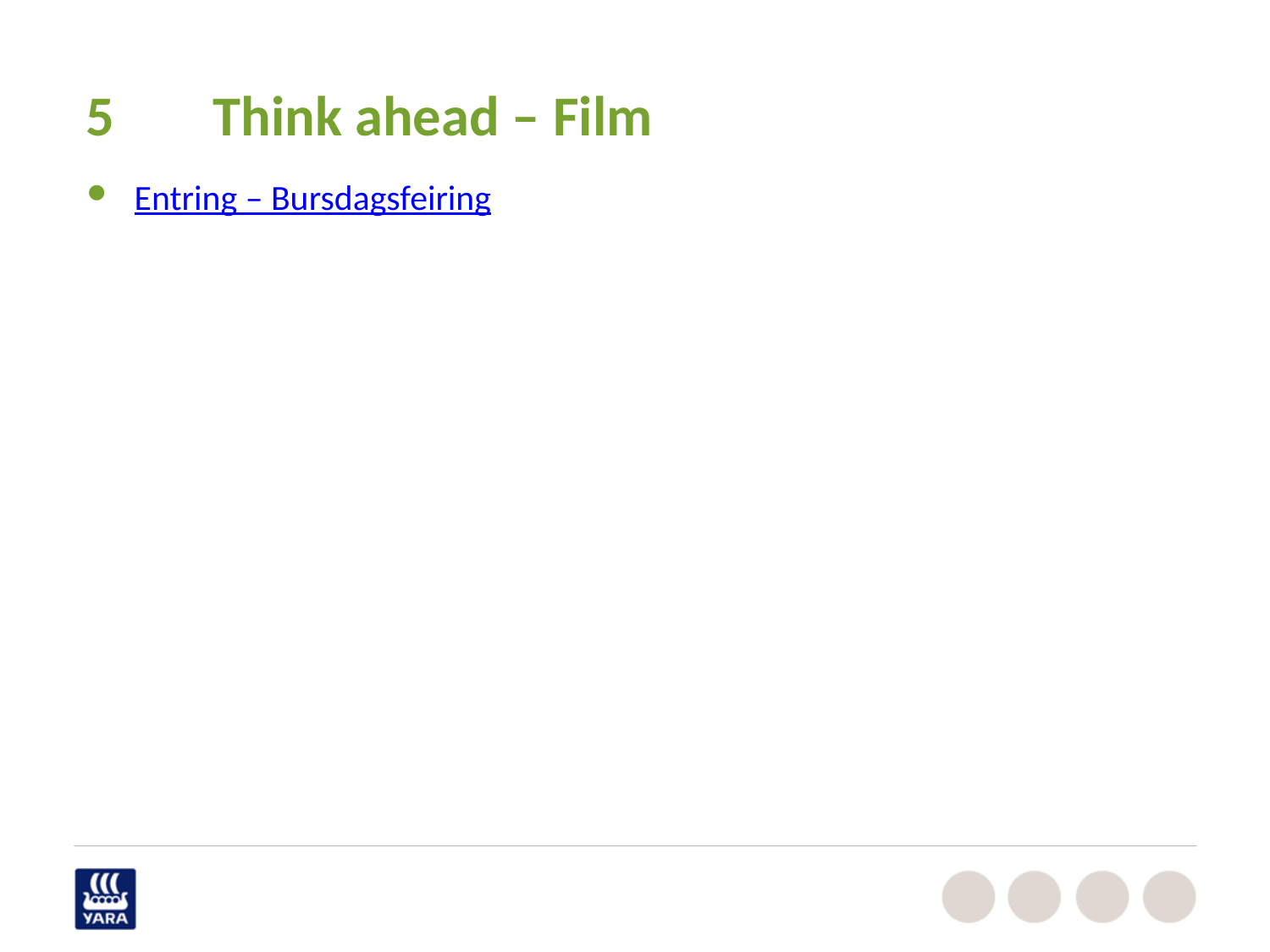

# 5	Think ahead – Film
Entring – Bursdagsfeiring